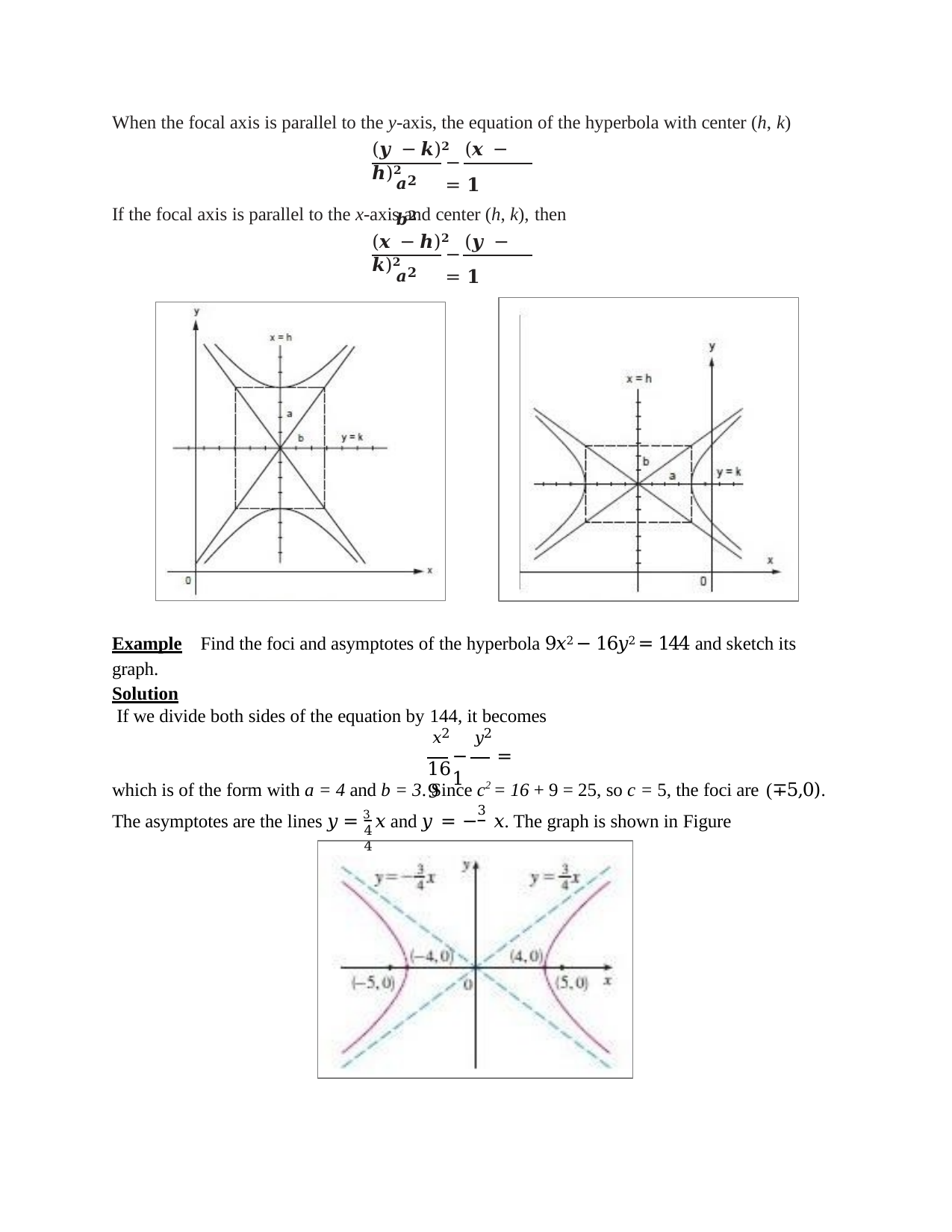

When the focal axis is parallel to the y-axis, the equation of the hyperbola with center (h, k)
(𝒚 − 𝒌)𝟐	(𝒙 − 𝒉)𝟐
−	= 𝟏
𝒂𝟐	𝒃𝟐

If the focal axis is parallel to the x-axis and center (h, k), then
(𝒙 − 𝒉)𝟐	(𝒚 − 𝒌)𝟐
−	= 𝟏
𝒂𝟐	𝒃𝟐

Example	Find the foci and asymptotes of the hyperbola 9𝑥2 − 16𝑦2 = 144 and sketch its  graph.
Solution
If we divide both sides of the equation by 144, it becomes
𝑥2	𝑦2
−	= 1
16	9

which is of the form with a = 4 and b = 3. Since c2 = 16 + 9 = 25, so c = 5, the foci are (∓5,0).
3
The asymptotes are the lines 𝑦 = 3  𝑥 and 𝑦 = −	𝑥. The graph is shown in Figure

4	4